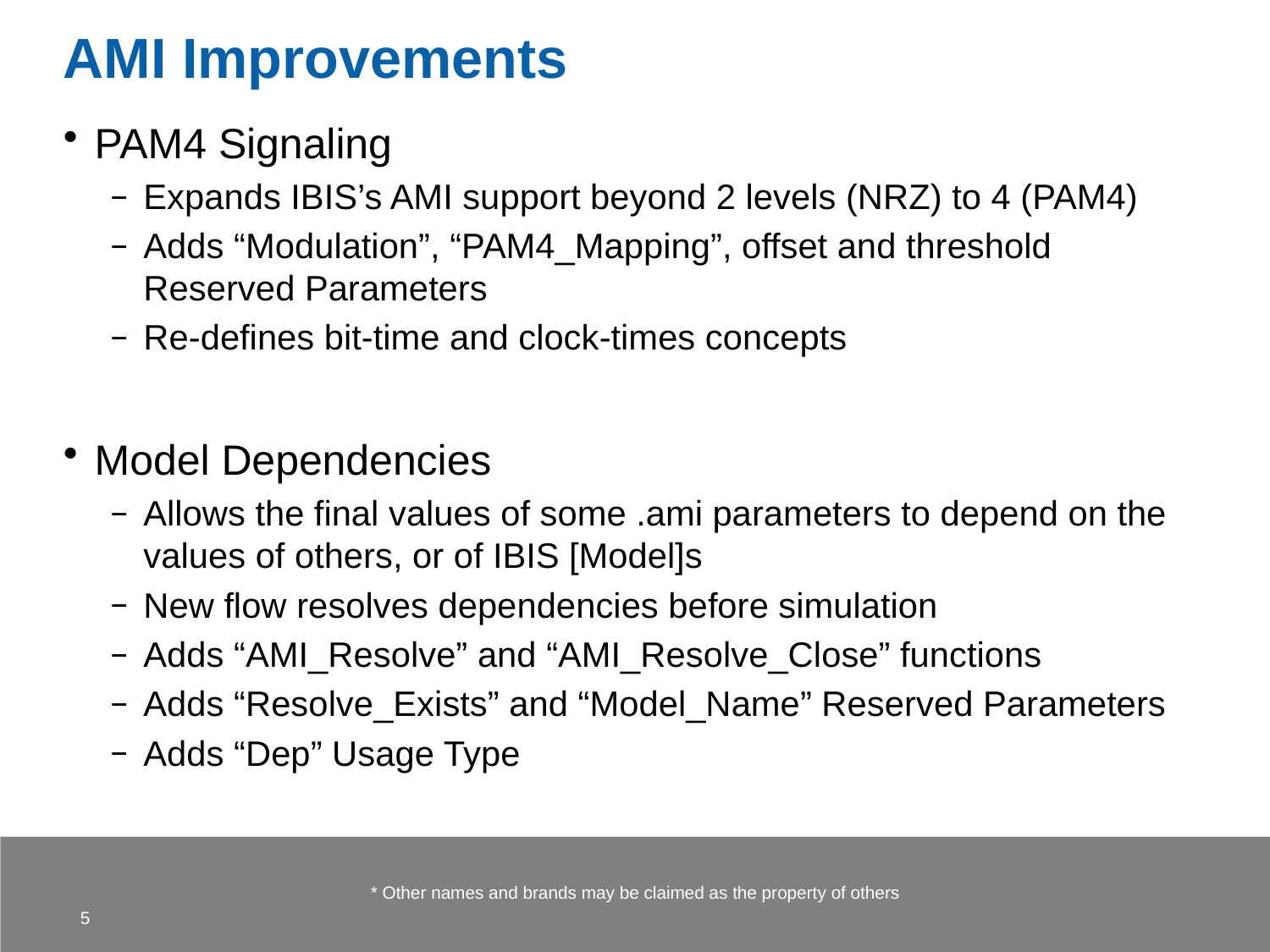

# AMI Improvements
PAM4 Signaling
Expands IBIS’s AMI support beyond 2 levels (NRZ) to 4 (PAM4)
Adds “Modulation”, “PAM4_Mapping”, offset and threshold Reserved Parameters
Re-defines bit-time and clock-times concepts

Model Dependencies
Allows the final values of some .ami parameters to depend on the values of others, or of IBIS [Model]s
New flow resolves dependencies before simulation
Adds “AMI_Resolve” and “AMI_Resolve_Close” functions
Adds “Resolve_Exists” and “Model_Name” Reserved Parameters
Adds “Dep” Usage Type